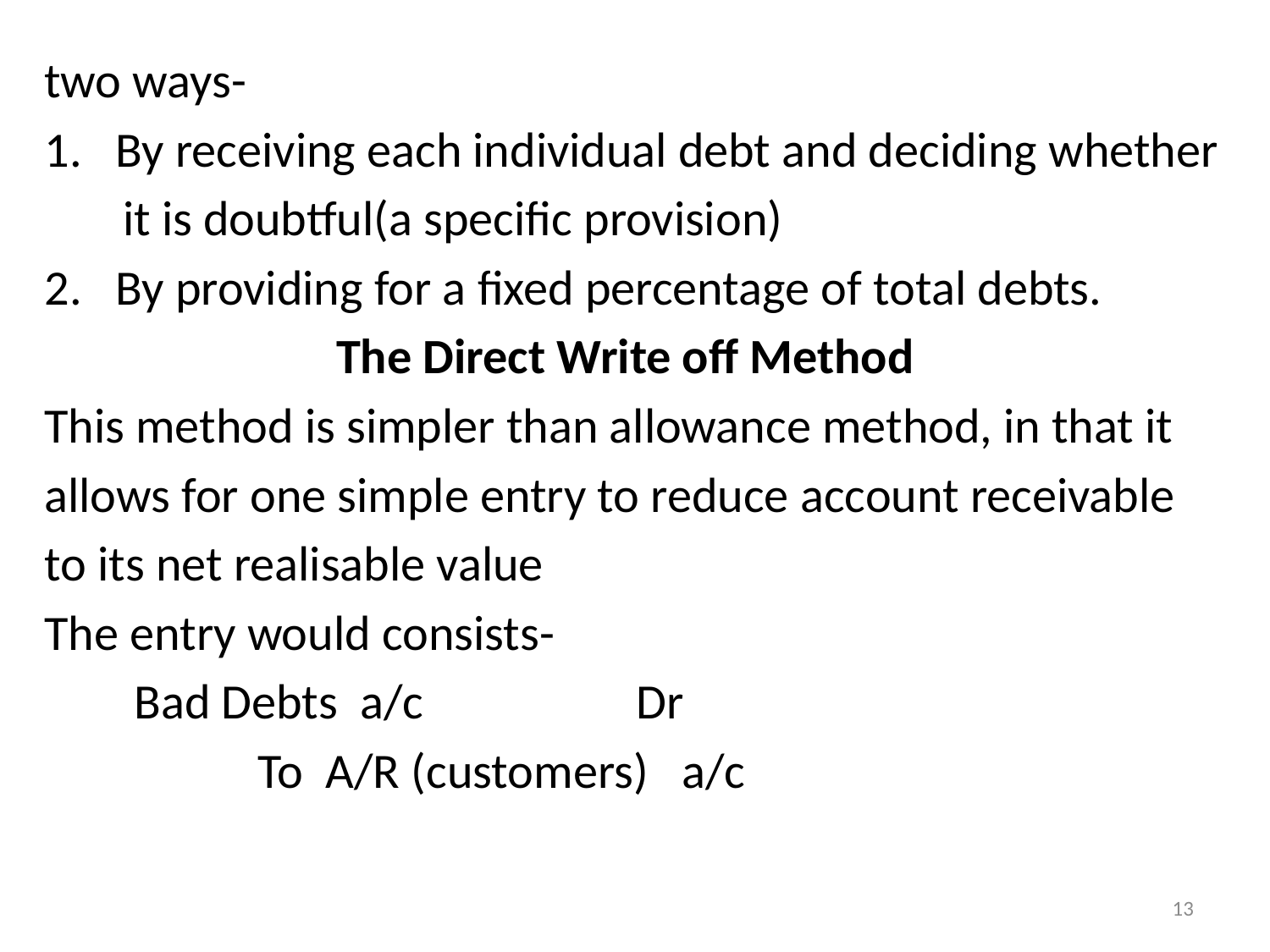

two ways-
By receiving each individual debt and deciding whether
       it is doubtful(a specific provision)
By providing for a fixed percentage of total debts.
                          The Direct Write off Method
This method is simpler than allowance method, in that it
allows for one simple entry to reduce account receivable
to its net realisable value
The entry would consists-
        Bad Debts  a/c                   Dr
                   To  A/R (customers)   a/c

13